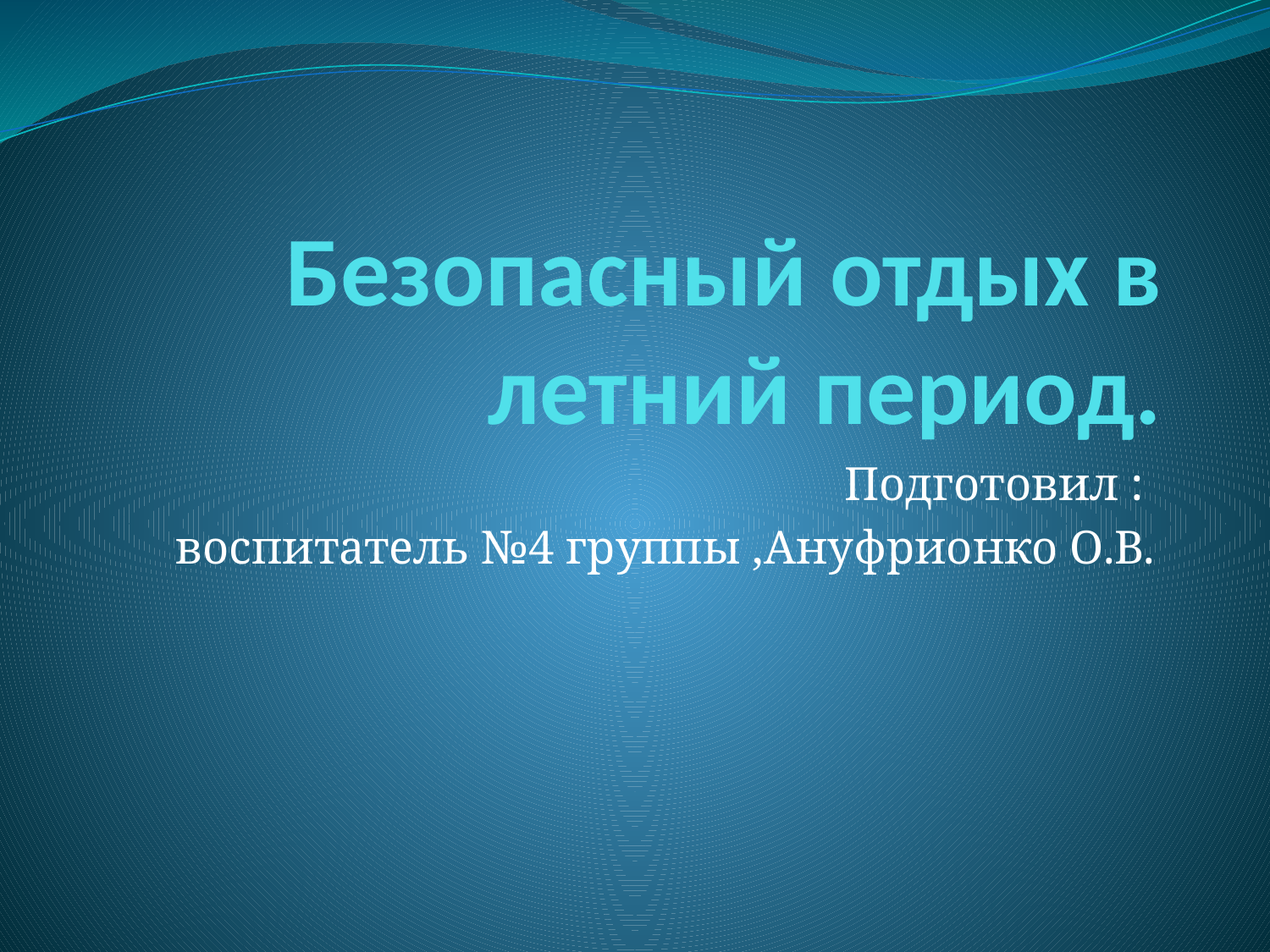

# Безопасный отдых в летний период.
Подготовил :
воспитатель №4 группы ,Ануфрионко О.В.